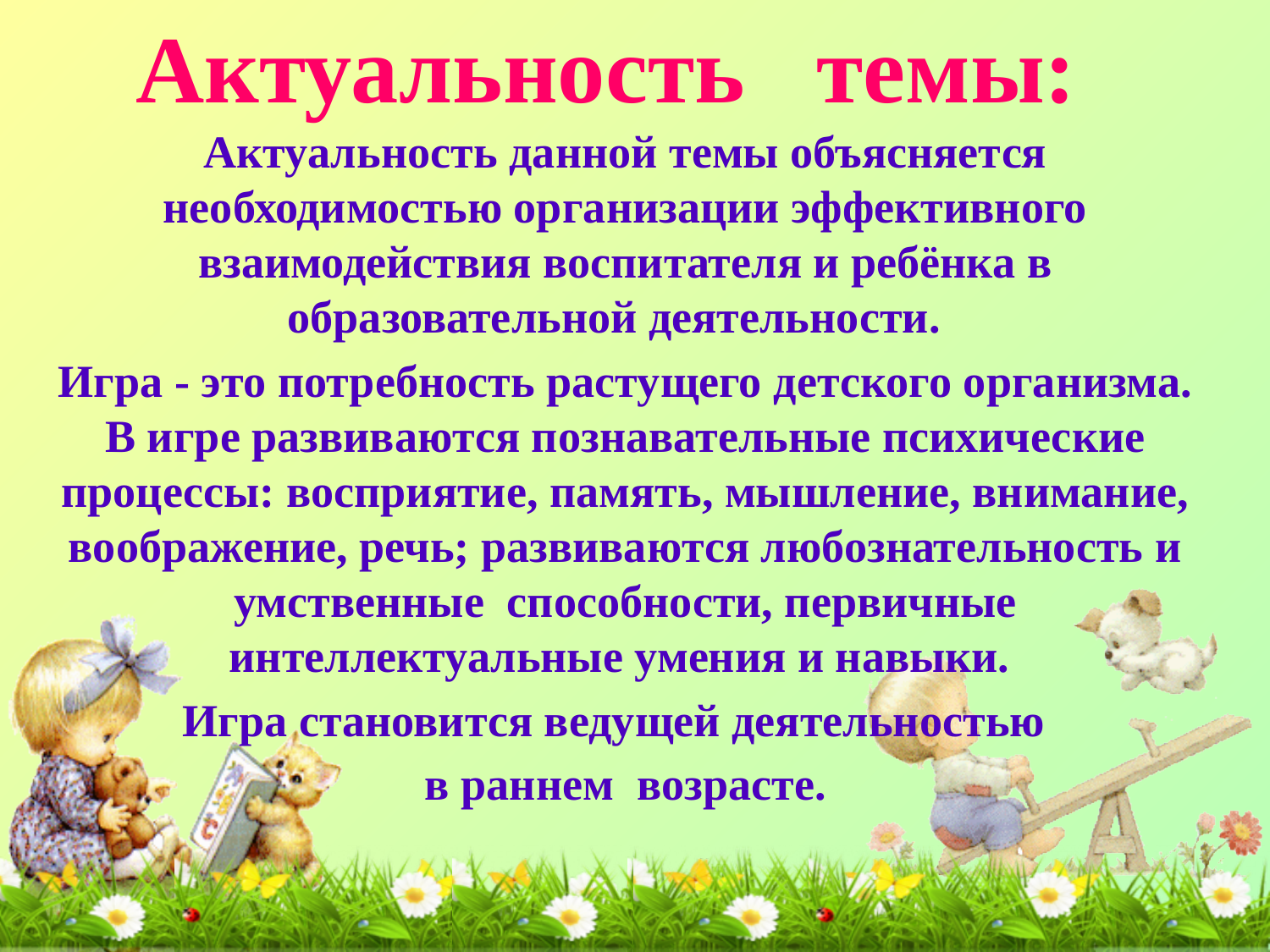

Актуальность   темы:
Актуальность данной темы объясняется необходимостью организации эффективного взаимодействия воспитателя и ребёнка в образовательной деятельности.
Игра - это потребность растущего детского организма. В игре развиваются познавательные психические процессы: восприятие, память, мышление, внимание, воображение, речь; развиваются любознательность и умственные  способности, первичные интеллектуальные умения и навыки.
Игра становится ведущей деятельностью
в раннем  возрасте.